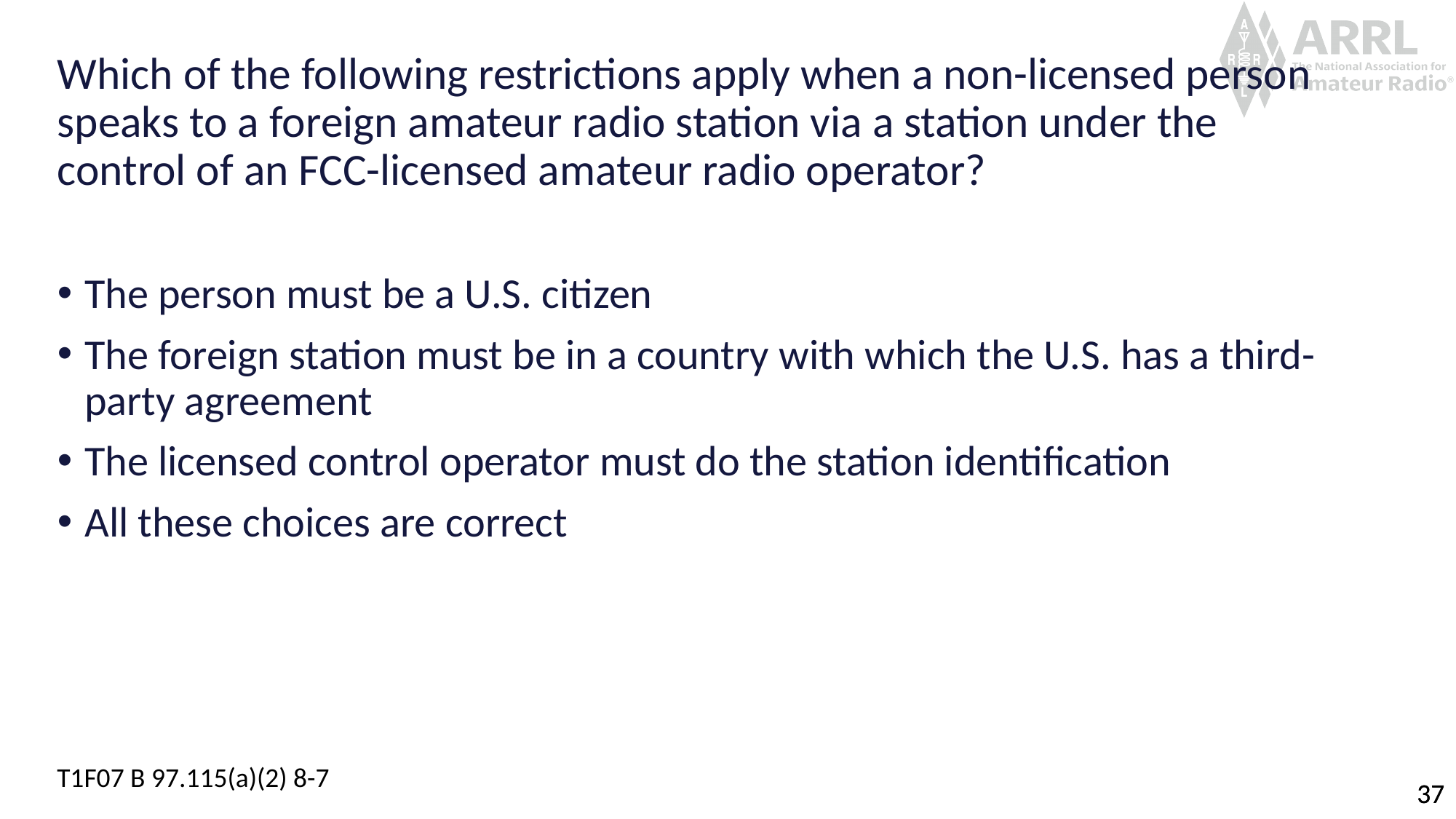

# Which of the following restrictions apply when a non-licensed person speaks to a foreign amateur radio station via a station under the control of an FCC-licensed amateur radio operator?
The person must be a U.S. citizen
The foreign station must be in a country with which the U.S. has a third-party agreement
The licensed control operator must do the station identification
All these choices are correct
T1F07 B 97.115(a)(2) 8-7